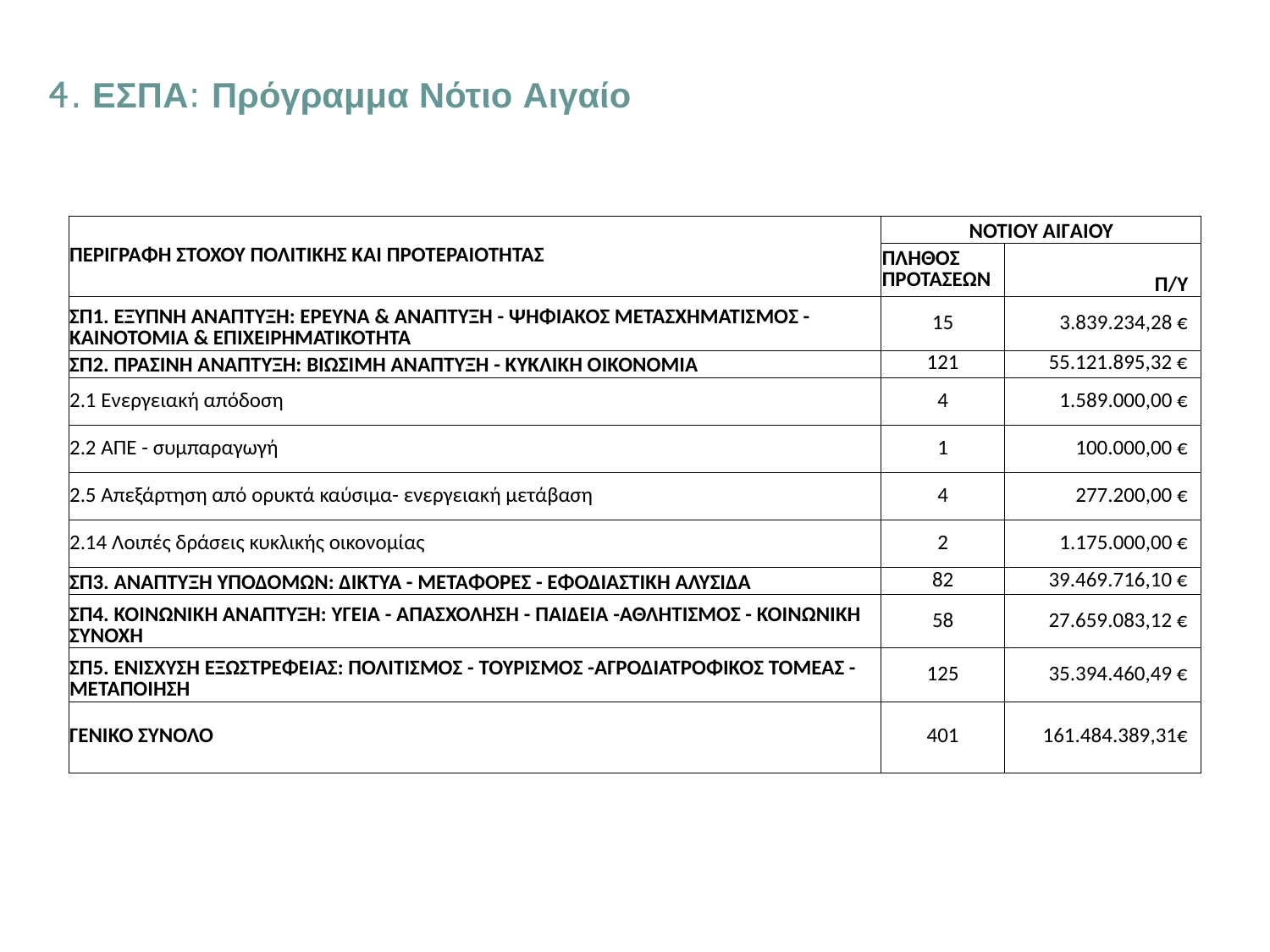

4. ΕΣΠΑ: Πρόγραμμα Νότιο Αιγαίο
| ΠΕΡΙΓΡΑΦΗ ΣΤΟΧΟΥ ΠΟΛΙΤΙΚΗΣ ΚΑΙ ΠΡΟΤΕΡΑΙΟΤΗΤΑΣ | ΝΟΤΙΟΥ ΑΙΓΑΙΟΥ |  |
| --- | --- | --- |
|  | ΠΛΗΘΟΣ ΠΡΟΤΑΣΕΩΝ | Π/Υ |
| ΣΠ1. ΕΞΥΠΝΗ ΑΝΑΠΤΥΞΗ: ΕΡΕΥΝΑ & ΑΝΑΠΤΥΞΗ - ΨΗΦΙΑΚΟΣ ΜΕΤΑΣΧΗΜΑΤΙΣΜΟΣ - ΚΑΙΝΟΤΟΜΙΑ & ΕΠΙΧΕΙΡΗΜΑΤΙΚΟΤΗΤΑ | 15 | 3.839.234,28 € |
| ΣΠ2. ΠΡΑΣΙΝΗ ΑΝΑΠΤΥΞΗ: ΒΙΩΣΙΜΗ ΑΝΑΠΤΥΞΗ - ΚΥΚΛΙΚΗ ΟΙΚΟΝΟΜΙΑ | 121 | 55.121.895,32 € |
| 2.1 Ενεργειακή απόδοση | 4 | 1.589.000,00 € |
| 2.2 ΑΠΕ - συμπαραγωγή | 1 | 100.000,00 € |
| 2.5 Απεξάρτηση από ορυκτά καύσιμα- ενεργειακή μετάβαση | 4 | 277.200,00 € |
| 2.14 Λοιπές δράσεις κυκλικής οικονομίας | 2 | 1.175.000,00 € |
| ΣΠ3. ΑΝΑΠΤΥΞΗ ΥΠΟΔΟΜΩΝ: ΔΙΚΤΥΑ - ΜΕΤΑΦΟΡΕΣ - ΕΦΟΔΙΑΣΤΙΚΗ ΑΛΥΣΙΔΑ | 82 | 39.469.716,10 € |
| ΣΠ4. ΚΟΙΝΩΝΙΚΗ ΑΝΑΠΤΥΞΗ: ΥΓΕΙΑ - ΑΠΑΣΧΟΛΗΣΗ - ΠΑΙΔΕΙΑ -ΑΘΛΗΤΙΣΜΟΣ - ΚΟΙΝΩΝΙΚΗ ΣΥΝΟΧΗ | 58 | 27.659.083,12 € |
| ΣΠ5. ΕΝΙΣΧΥΣΗ ΕΞΩΣΤΡΕΦΕΙΑΣ: ΠΟΛΙΤΙΣΜΟΣ - ΤΟΥΡΙΣΜΟΣ -ΑΓΡΟΔΙΑΤΡΟΦΙΚΟΣ ΤΟΜΕΑΣ - ΜΕΤΑΠΟΙΗΣΗ | 125 | 35.394.460,49 € |
| ΓΕΝΙΚΟ ΣΥΝΟΛΟ | 401 | 161.484.389,31€ |